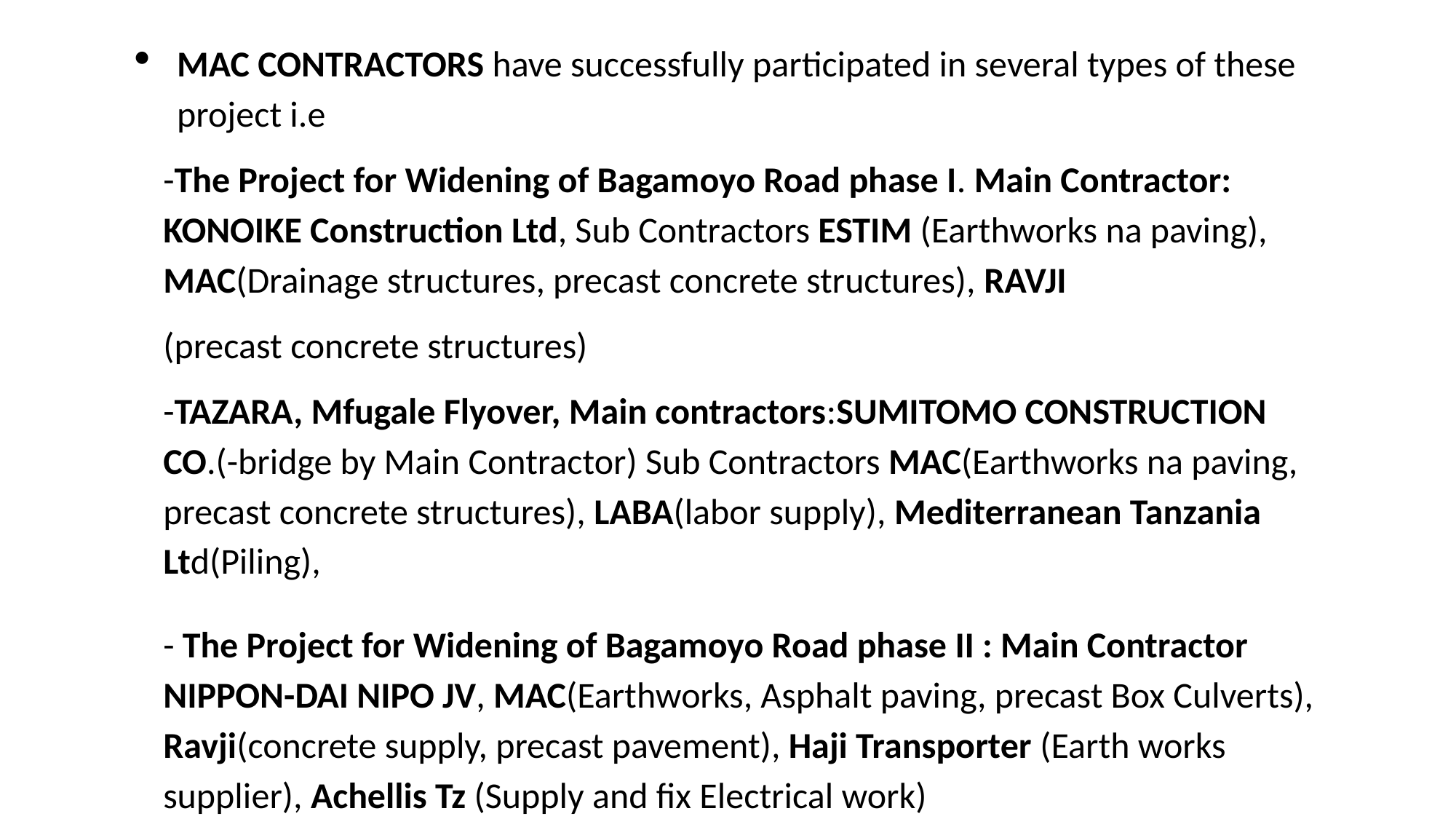

MAC CONTRACTORS have successfully participated in several types of these project i.e
-The Project for Widening of Bagamoyo Road phase I. Main Contractor: KONOIKE Construction Ltd, Sub Contractors ESTIM (Earthworks na paving), MAC(Drainage structures, precast concrete structures), RAVJI
(precast concrete structures)
-TAZARA, Mfugale Flyover, Main contractors:SUMITOMO CONSTRUCTION CO.(-bridge by Main Contractor) Sub Contractors MAC(Earthworks na paving, precast concrete structures), LABA(labor supply), Mediterranean Tanzania Ltd(Piling),
- The Project for Widening of Bagamoyo Road phase II : Main Contractor NIPPON-DAI NIPO JV, MAC(Earthworks, Asphalt paving, precast Box Culverts), Ravji(concrete supply, precast pavement), Haji Transporter (Earth works supplier), Achellis Tz (Supply and fix Electrical work)